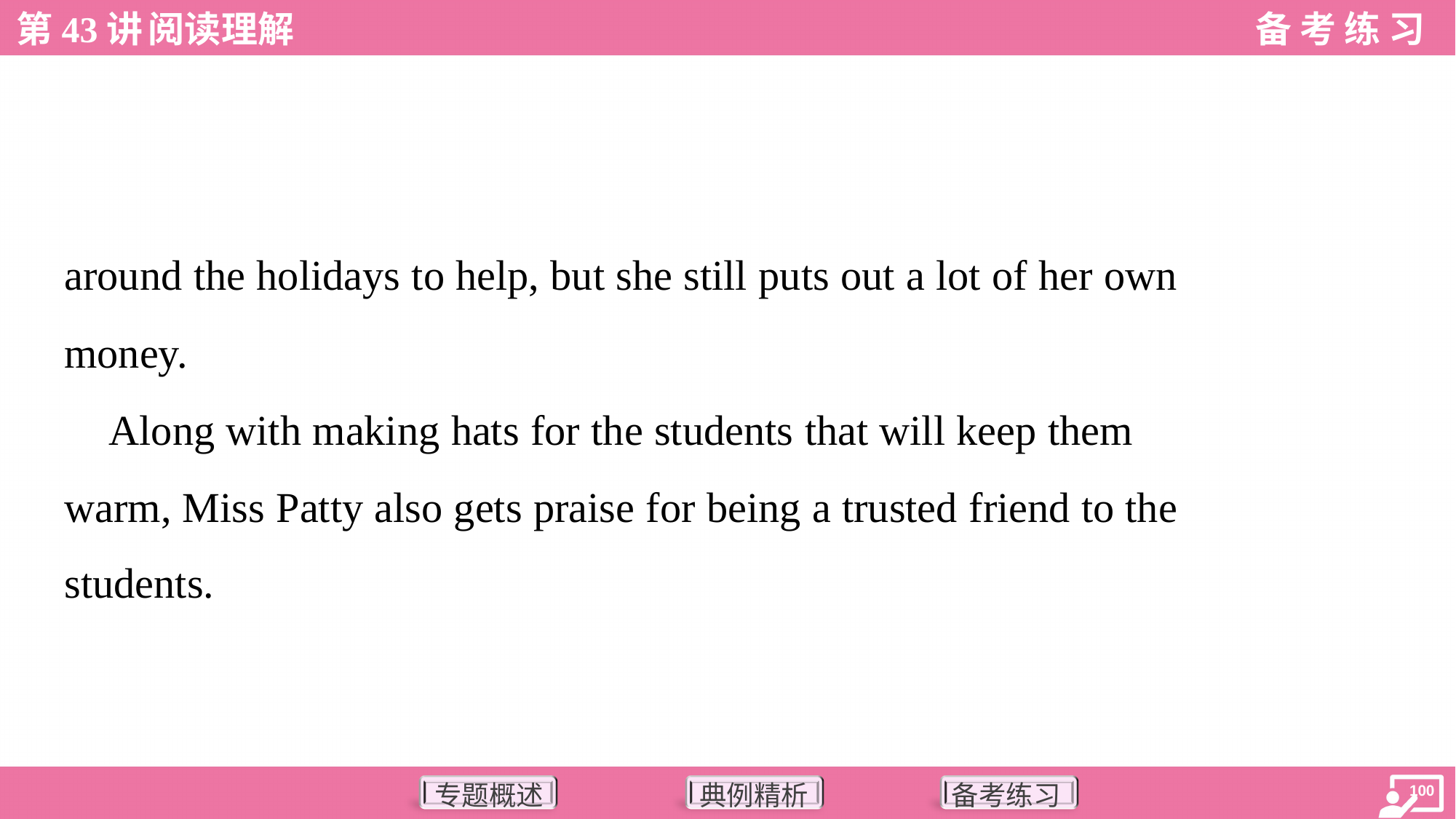

around the holidays to help, but she still puts out a lot of her own
money.
    Along with making hats for the students that will keep them
warm, Miss Patty also gets praise for being a trusted friend to the
students.